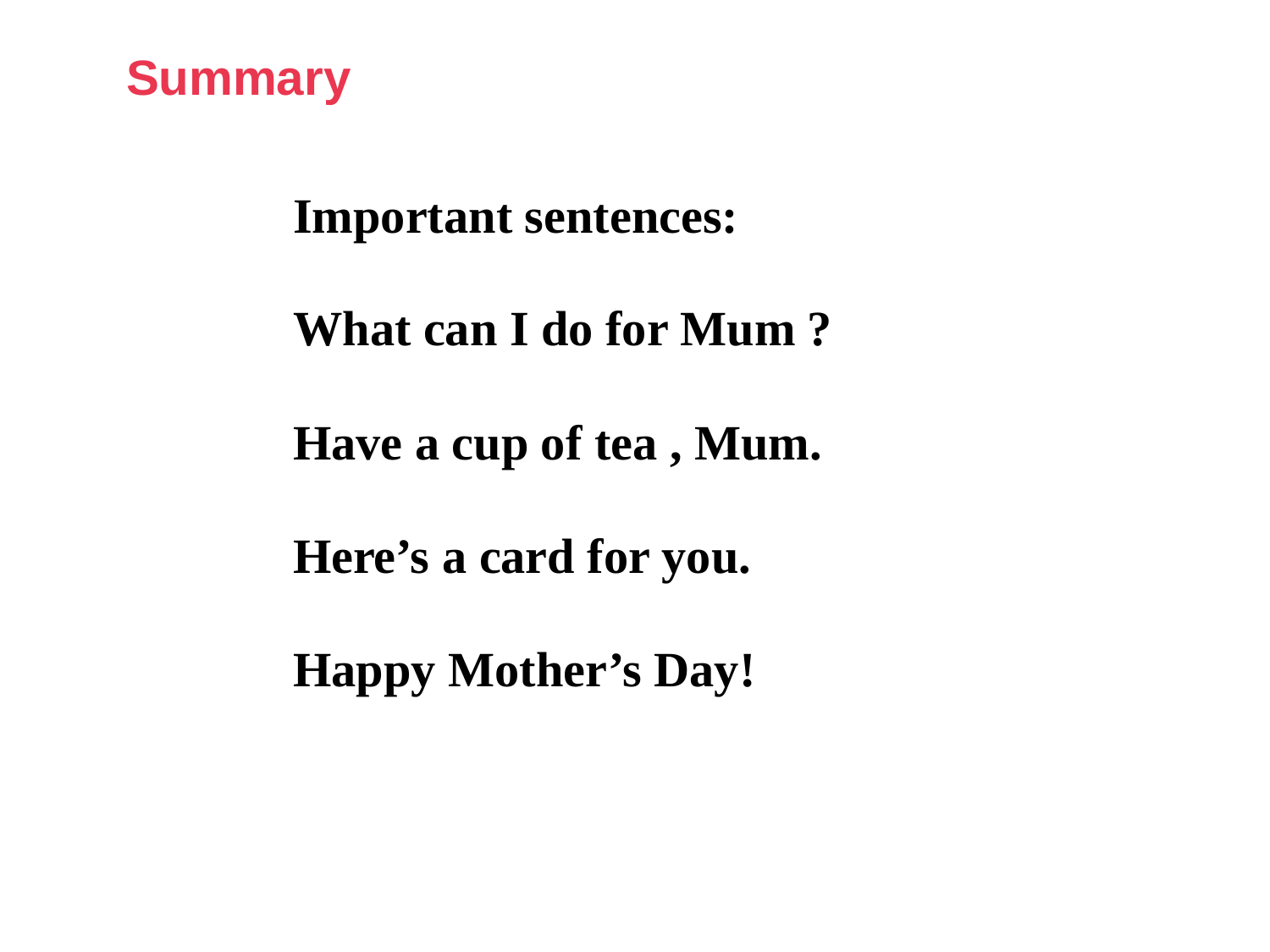

Summary
Important sentences:
What can I do for Mum ?
Have a cup of tea , Mum.
Here’s a card for you.
Happy Mother’s Day!